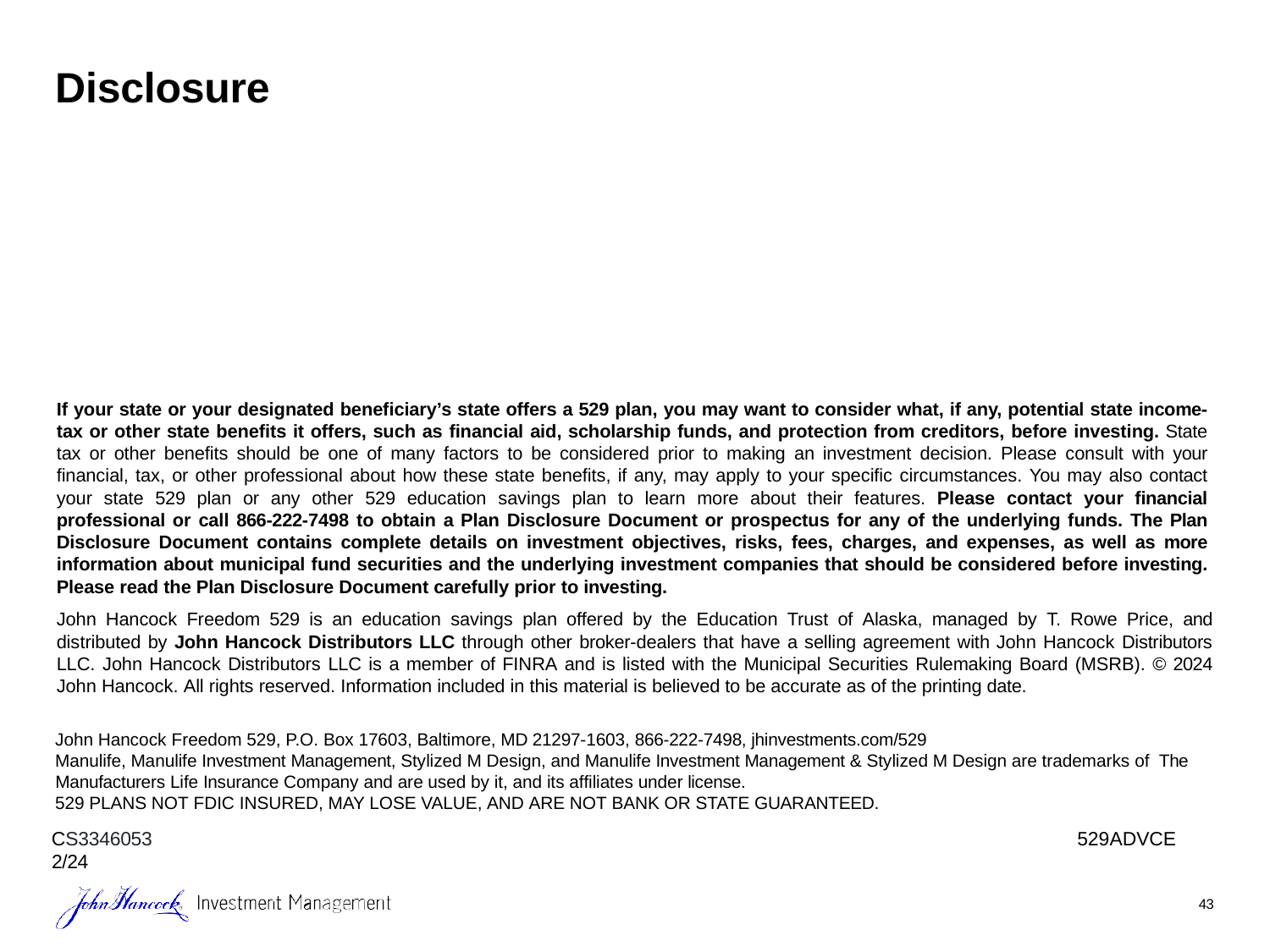

# Disclosure
If your state or your designated beneficiary’s state offers a 529 plan, you may want to consider what, if any, potential state income- tax or other state benefits it offers, such as financial aid, scholarship funds, and protection from creditors, before investing. State tax or other benefits should be one of many factors to be considered prior to making an investment decision. Please consult with your financial, tax, or other professional about how these state benefits, if any, may apply to your specific circumstances. You may also contact your state 529 plan or any other 529 education savings plan to learn more about their features. Please contact your financial professional or call 866-222-7498 to obtain a Plan Disclosure Document or prospectus for any of the underlying funds. The Plan Disclosure Document contains complete details on investment objectives, risks, fees, charges, and expenses, as well as more information about municipal fund securities and the underlying investment companies that should be considered before investing. Please read the Plan Disclosure Document carefully prior to investing.
John Hancock Freedom 529 is an education savings plan offered by the Education Trust of Alaska, managed by T. Rowe Price, and distributed by John Hancock Distributors LLC through other broker-dealers that have a selling agreement with John Hancock Distributors LLC. John Hancock Distributors LLC is a member of FINRA and is listed with the Municipal Securities Rulemaking Board (MSRB). © 2024 John Hancock. All rights reserved. Information included in this material is believed to be accurate as of the printing date.

John Hancock Freedom 529, P.O. Box 17603, Baltimore, MD 21297-1603, 866-222-7498, jhinvestments.com/529
Manulife, Manulife Investment Management, Stylized M Design, and Manulife Investment Management & Stylized M Design are trademarks of The Manufacturers Life Insurance Company and are used by it, and its affiliates under license.
529 PLANS NOT FDIC INSURED, MAY LOSE VALUE, AND ARE NOT BANK OR STATE GUARANTEED.
CS3346053	529ADVCE 2/24
43